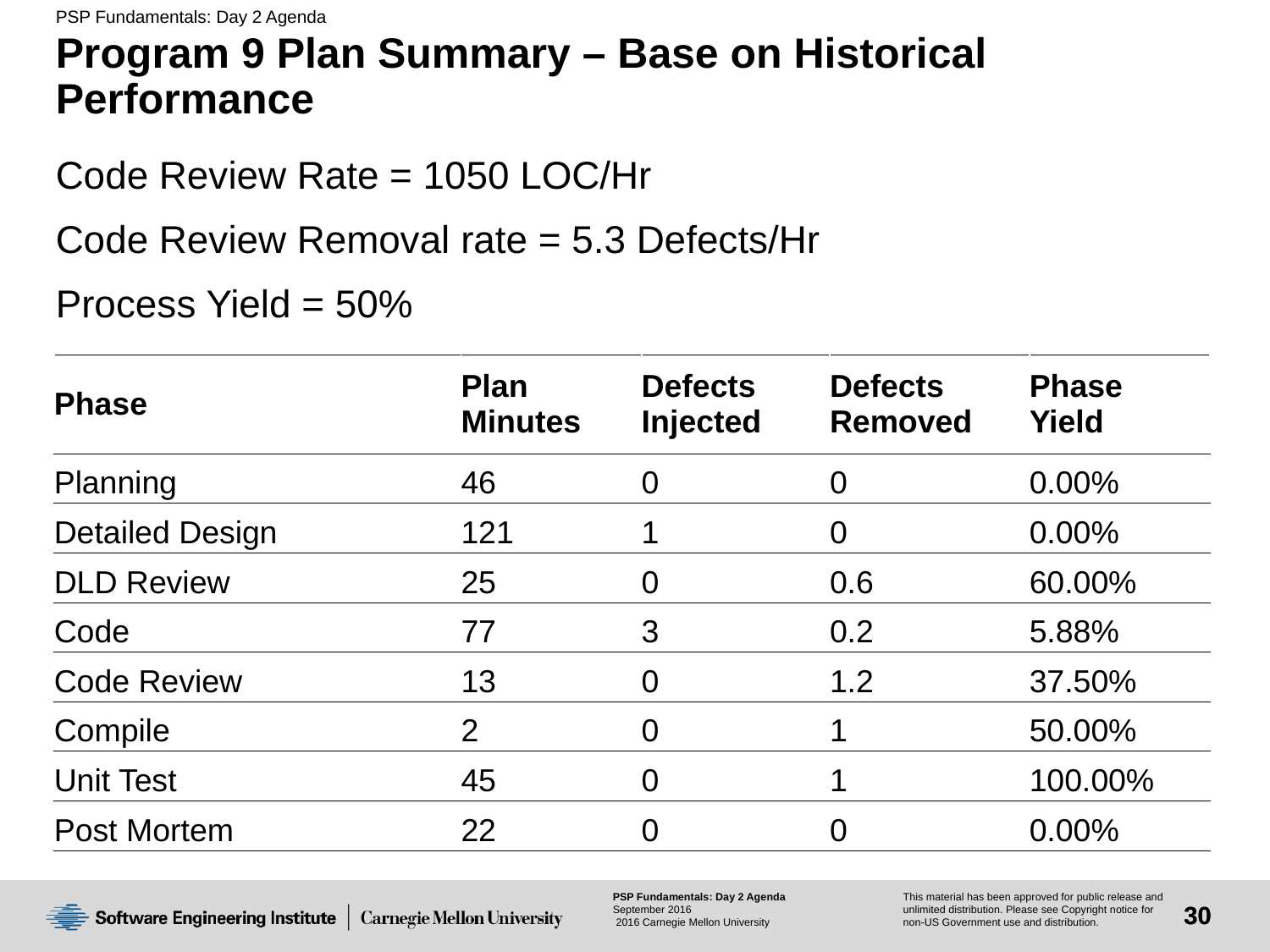

# Program 9 Plan Summary – Base on Historical Performance
Code Review Rate = 1050 LOC/Hr
Code Review Removal rate = 5.3 Defects/Hr
Process Yield = 50%
| Phase | Plan Minutes | Defects Injected | Defects Removed | Phase Yield |
| --- | --- | --- | --- | --- |
| Planning | 46 | 0 | 0 | 0.00% |
| Detailed Design | 121 | 1 | 0 | 0.00% |
| DLD Review | 25 | 0 | 0.6 | 60.00% |
| Code | 77 | 3 | 0.2 | 5.88% |
| Code Review | 13 | 0 | 1.2 | 37.50% |
| Compile | 2 | 0 | 1 | 50.00% |
| Unit Test | 45 | 0 | 1 | 100.00% |
| Post Mortem | 22 | 0 | 0 | 0.00% |